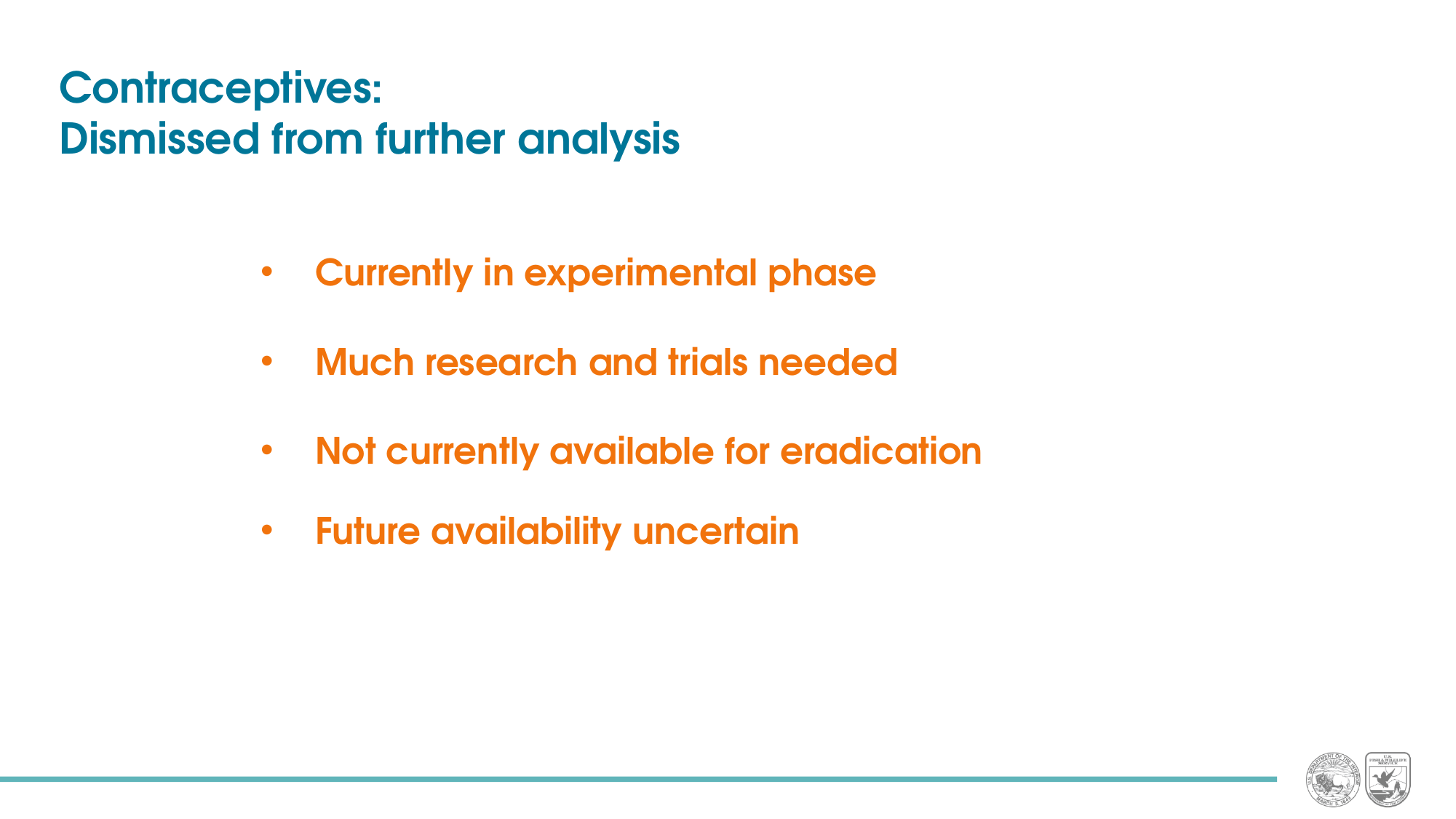

Contraceptives:
Dismissed from further analysis
Currently in experimental phase
Much research and trials needed
Not currently available for eradication
Future availability uncertain